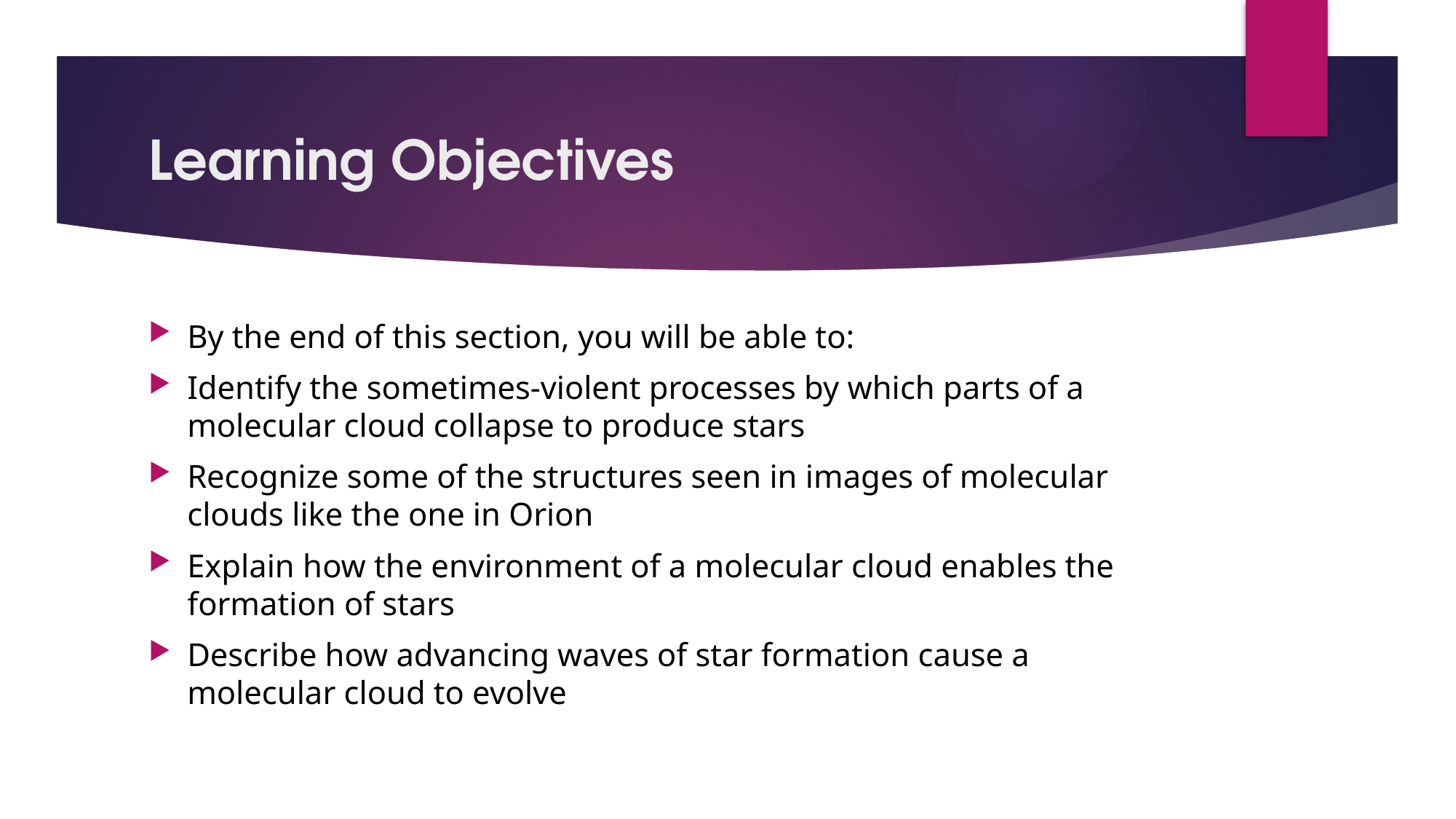

# Learning Objectives
By the end of this section, you will be able to:
Identify the sometimes-violent processes by which parts of a molecular cloud collapse to produce stars
Recognize some of the structures seen in images of molecular clouds like the one in Orion
Explain how the environment of a molecular cloud enables the formation of stars
Describe how advancing waves of star formation cause a molecular cloud to evolve